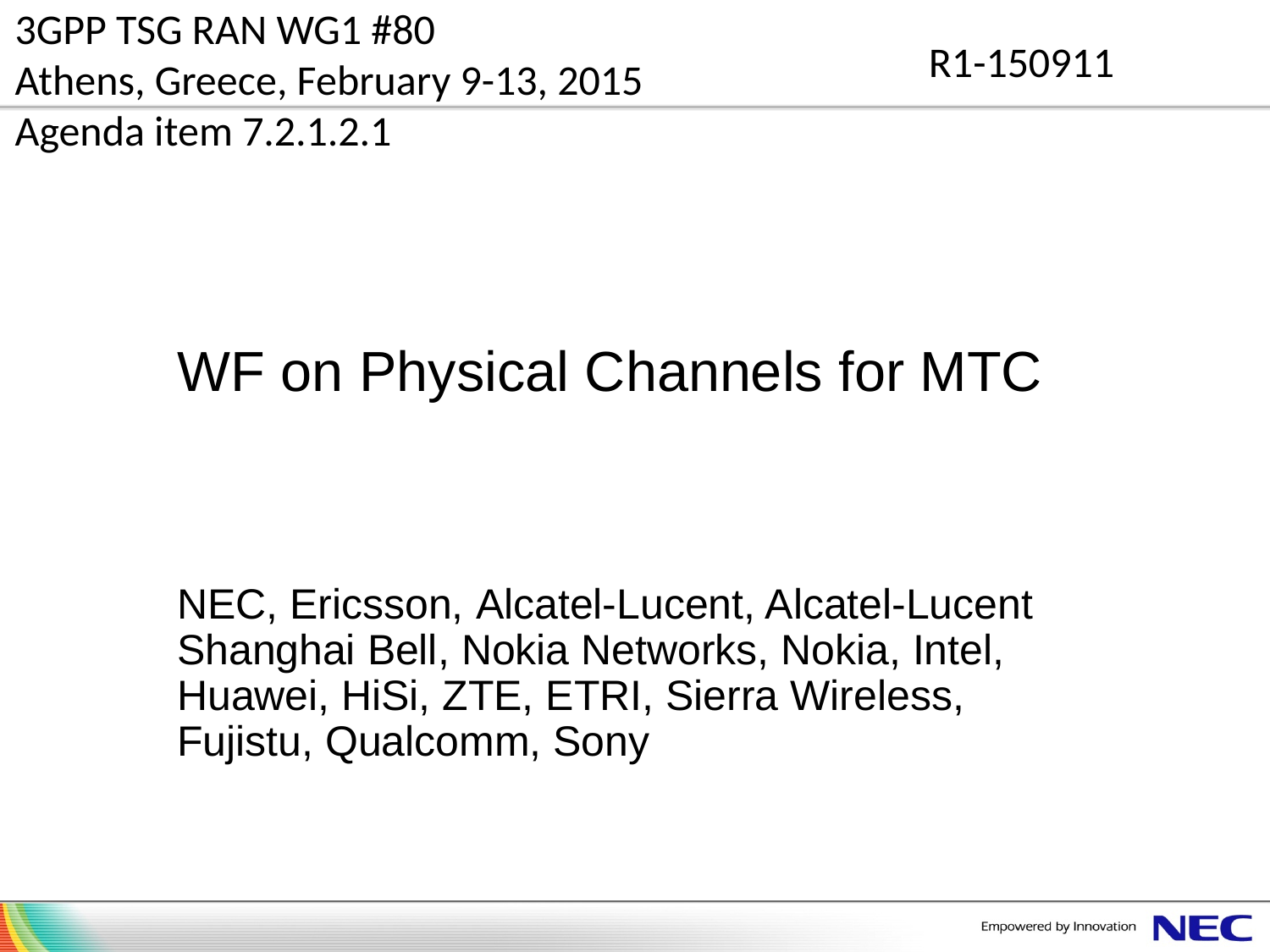

3GPP TSG RAN WG1 #80
Athens, Greece, February 9-13, 2015
Agenda item 7.2.1.2.1
R1-150911
WF on Physical Channels for MTC
NEC, Ericsson, Alcatel-Lucent, Alcatel-Lucent Shanghai Bell, Nokia Networks, Nokia, Intel, Huawei, HiSi, ZTE, ETRI, Sierra Wireless, Fujistu, Qualcomm, Sony